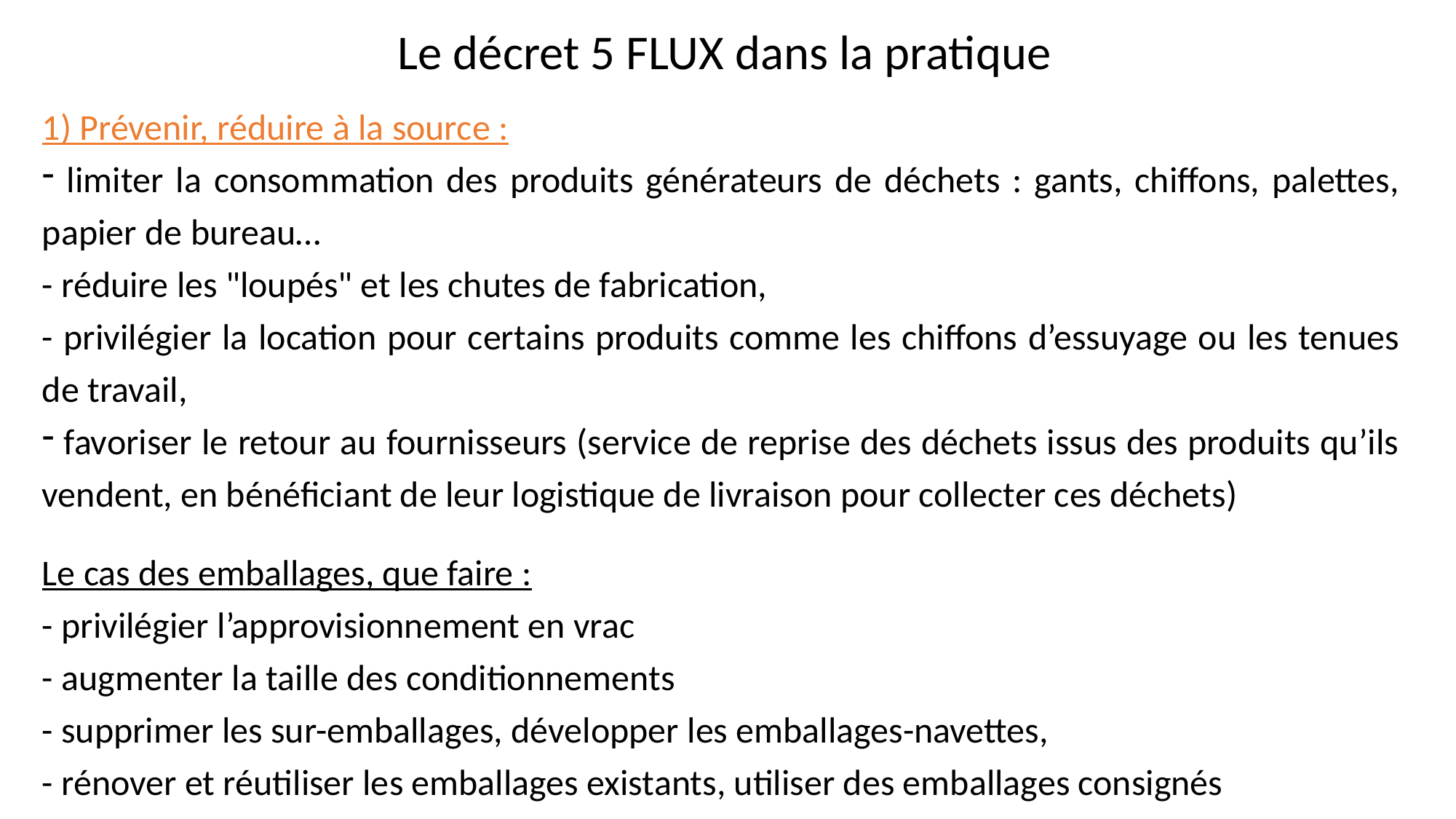

Le décret 5 FLUX dans la pratique
1) Prévenir, réduire à la source :
 limiter la consommation des produits générateurs de déchets : gants, chiffons, palettes, papier de bureau…
- réduire les "loupés" et les chutes de fabrication,
- privilégier la location pour certains produits comme les chiffons d’essuyage ou les tenues de travail,
 favoriser le retour au fournisseurs (service de reprise des déchets issus des produits qu’ils vendent, en bénéficiant de leur logistique de livraison pour collecter ces déchets)

Le cas des emballages, que faire :
- privilégier l’approvisionnement en vrac
- augmenter la taille des conditionnements
- supprimer les sur-emballages, développer les emballages-navettes,
- rénover et réutiliser les emballages existants, utiliser des emballages consignés